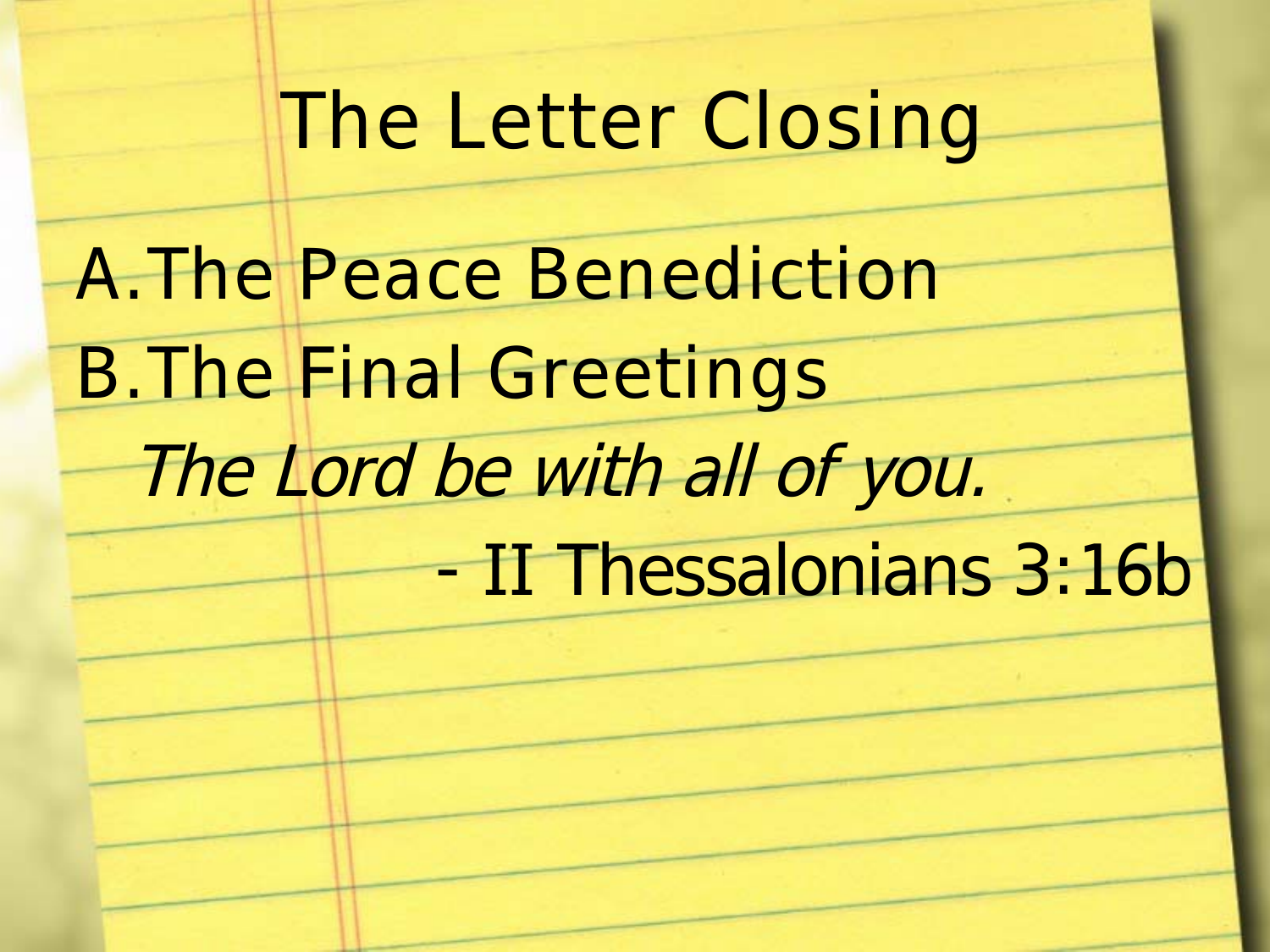

# The Letter Closing
The Peace Benediction
The Final Greetings
The Lord be with all of you.
- II Thessalonians 3:16b